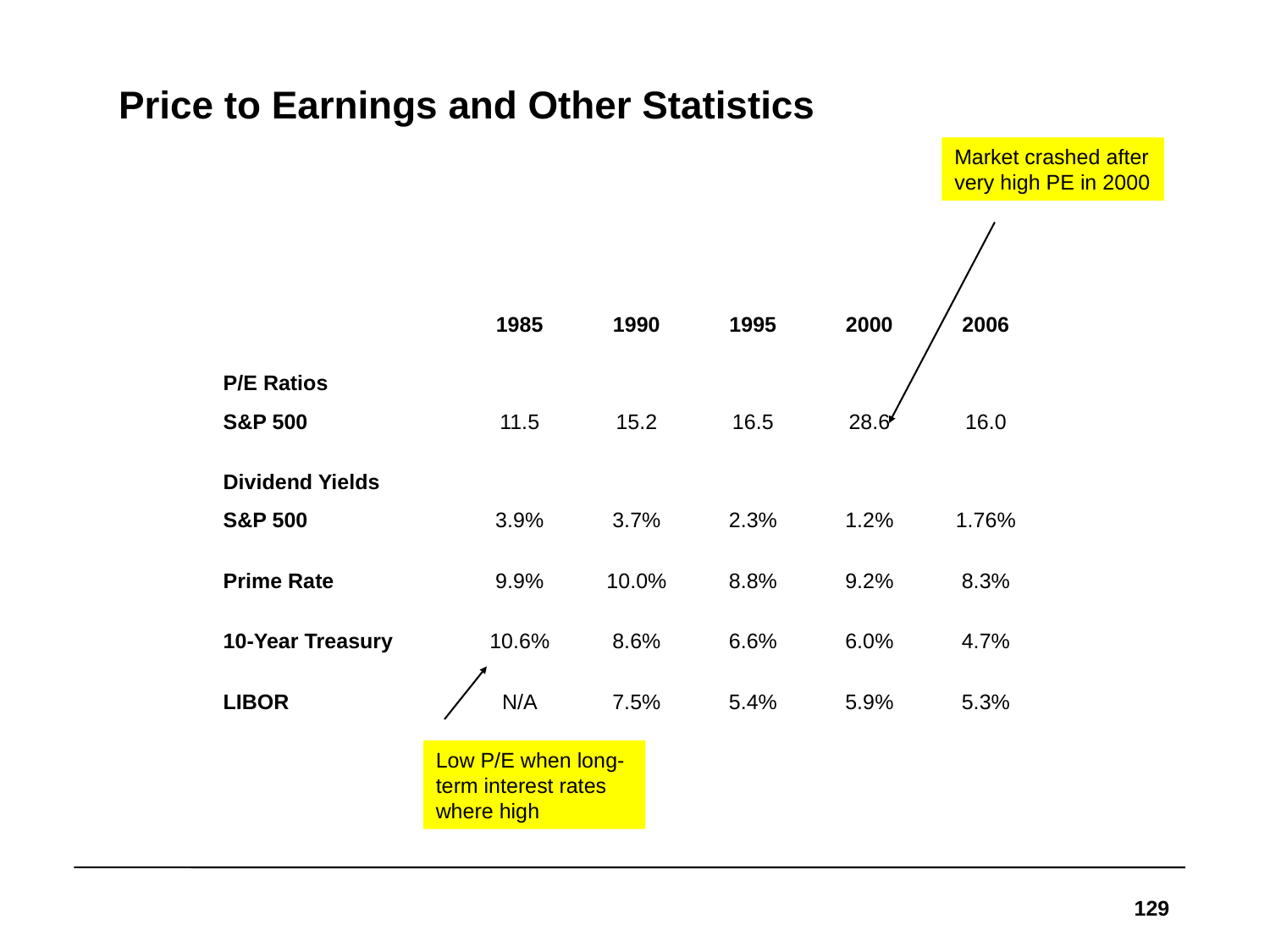

# Price to Earnings and Other Statistics
Market crashed after very high PE in 2000

|  | 1985 | 1990 | 1995 | 2000 | 2006 |
| --- | --- | --- | --- | --- | --- |
| P/E Ratios S&P 500 | 11.5 | 15.2 | 16.5 | 28.6 | 16.0 |
| Dividend Yields S&P 500 | 3.9% | 3.7% | 2.3% | 1.2% | 1.76% |
| Prime Rate | 9.9% | 10.0% | 8.8% | 9.2% | 8.3% |
| 10-Year Treasury | 10.6% | 8.6% | 6.6% | 6.0% | 4.7% |
| LIBOR | N/A | 7.5% | 5.4% | 5.9% | 5.3% |

Low P/E when long-term interest rates where high